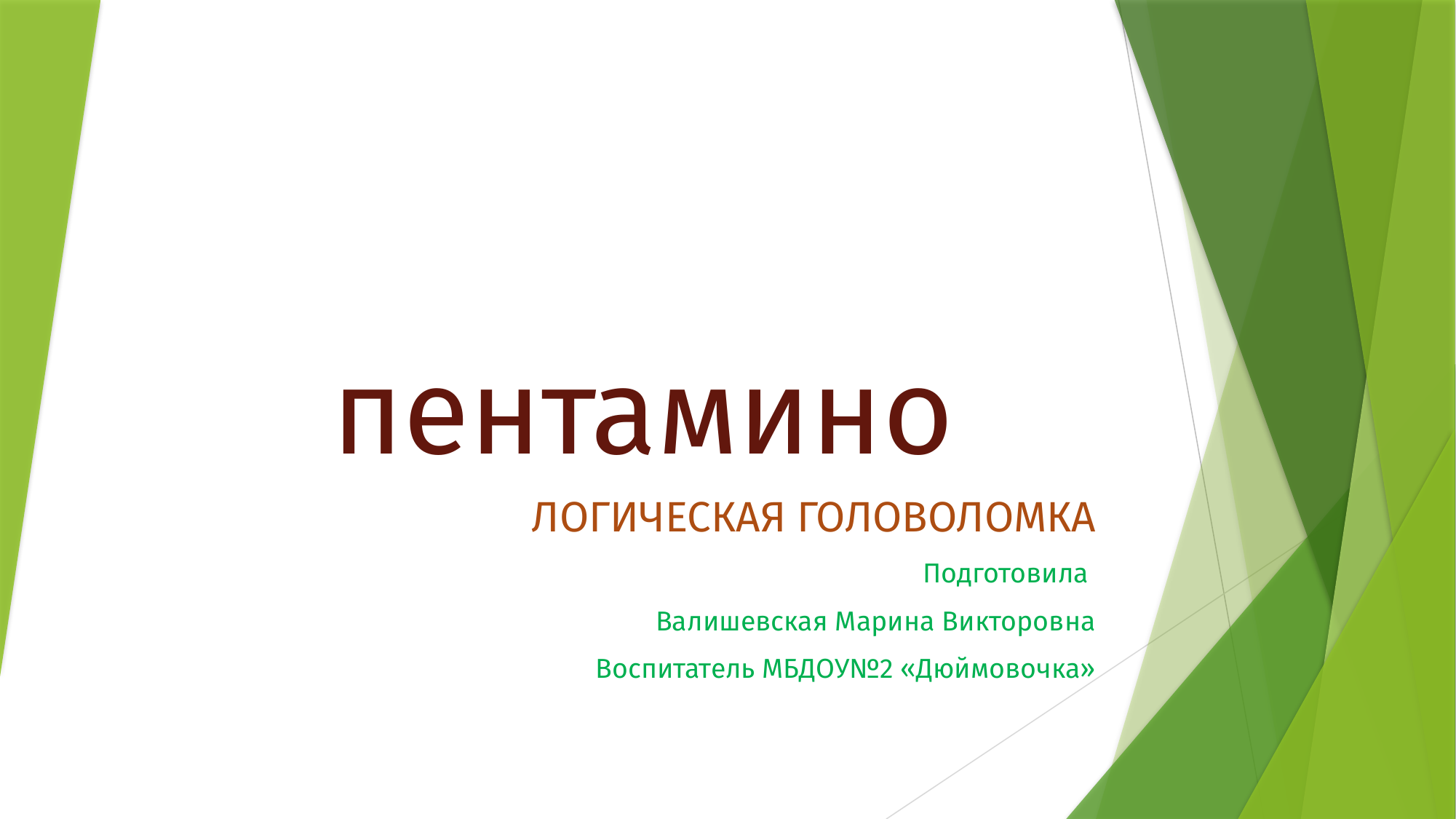

# пентамино
ЛОГИЧЕСКАЯ ГОЛОВОЛОМКА
Подготовила
Валишевская Марина Викторовна
Воспитатель МБДОУ№2 «Дюймовочка»